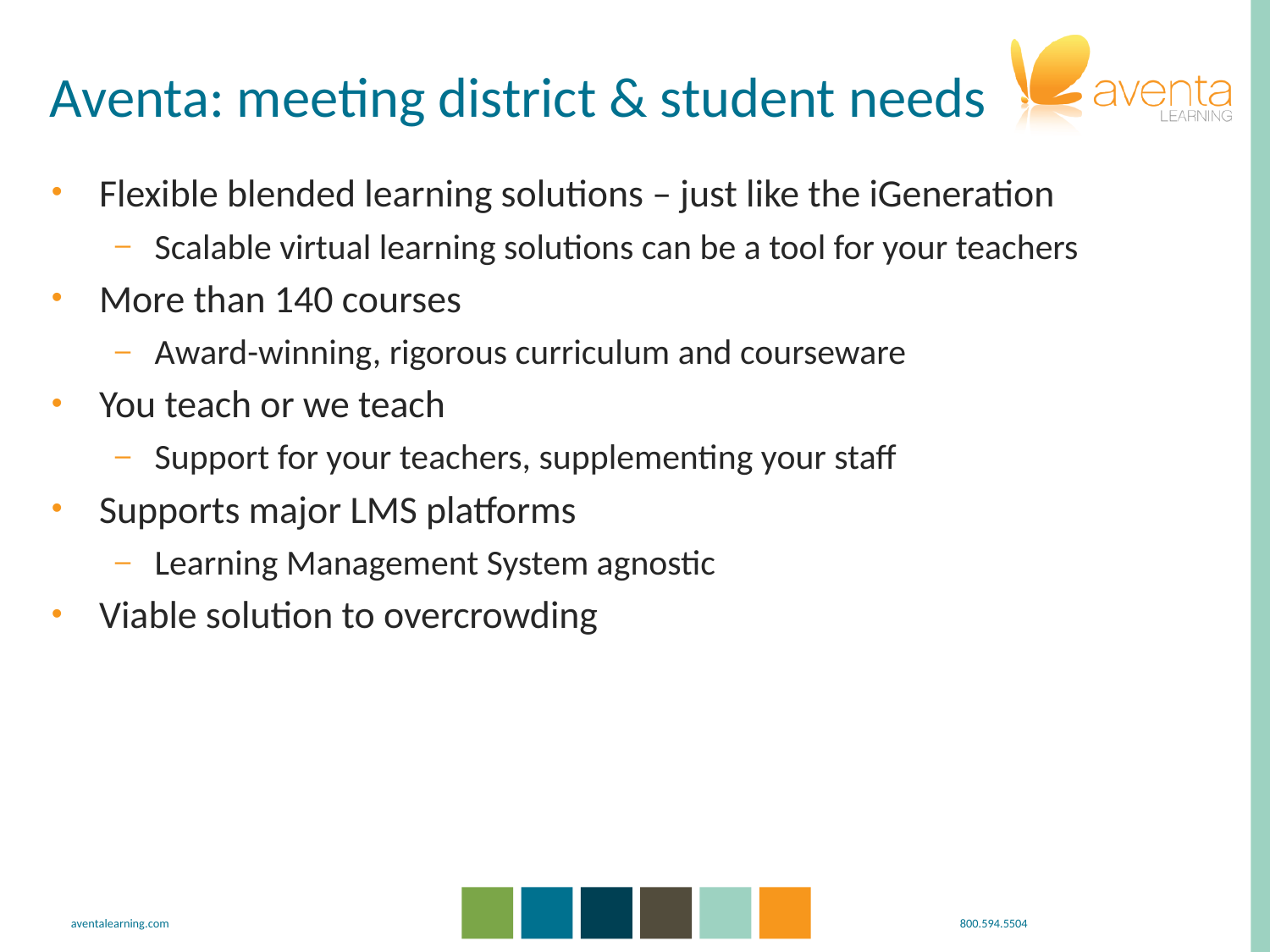

# Aventa: meeting district & student needs
Flexible blended learning solutions – just like the iGeneration
Scalable virtual learning solutions can be a tool for your teachers
More than 140 courses
Award-winning, rigorous curriculum and courseware
You teach or we teach
Support for your teachers, supplementing your staff
Supports major LMS platforms
Learning Management System agnostic
Viable solution to overcrowding